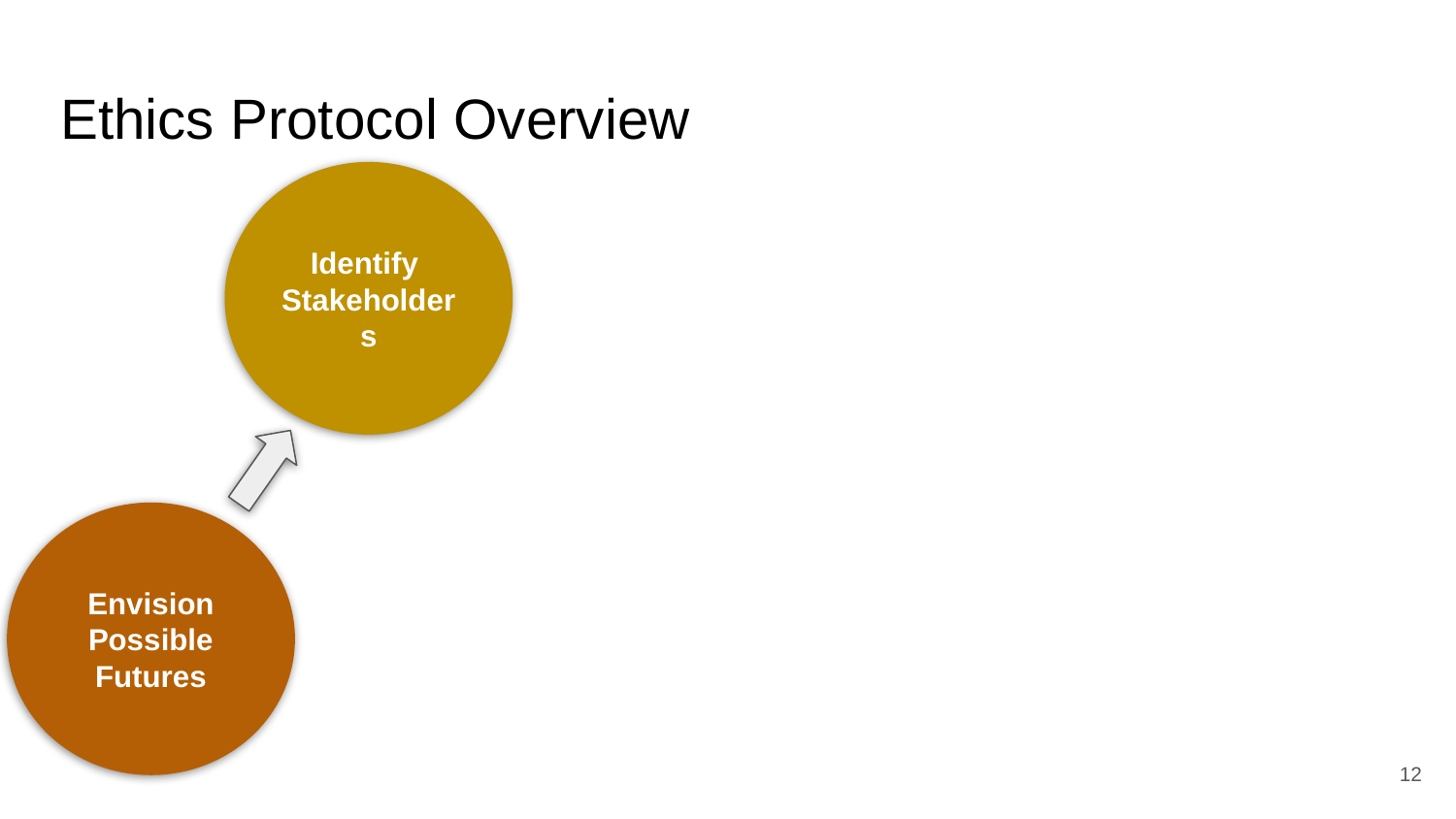

# Ethics Protocol Overview
Identify
Stakeholders

Envision Possible Futures
12